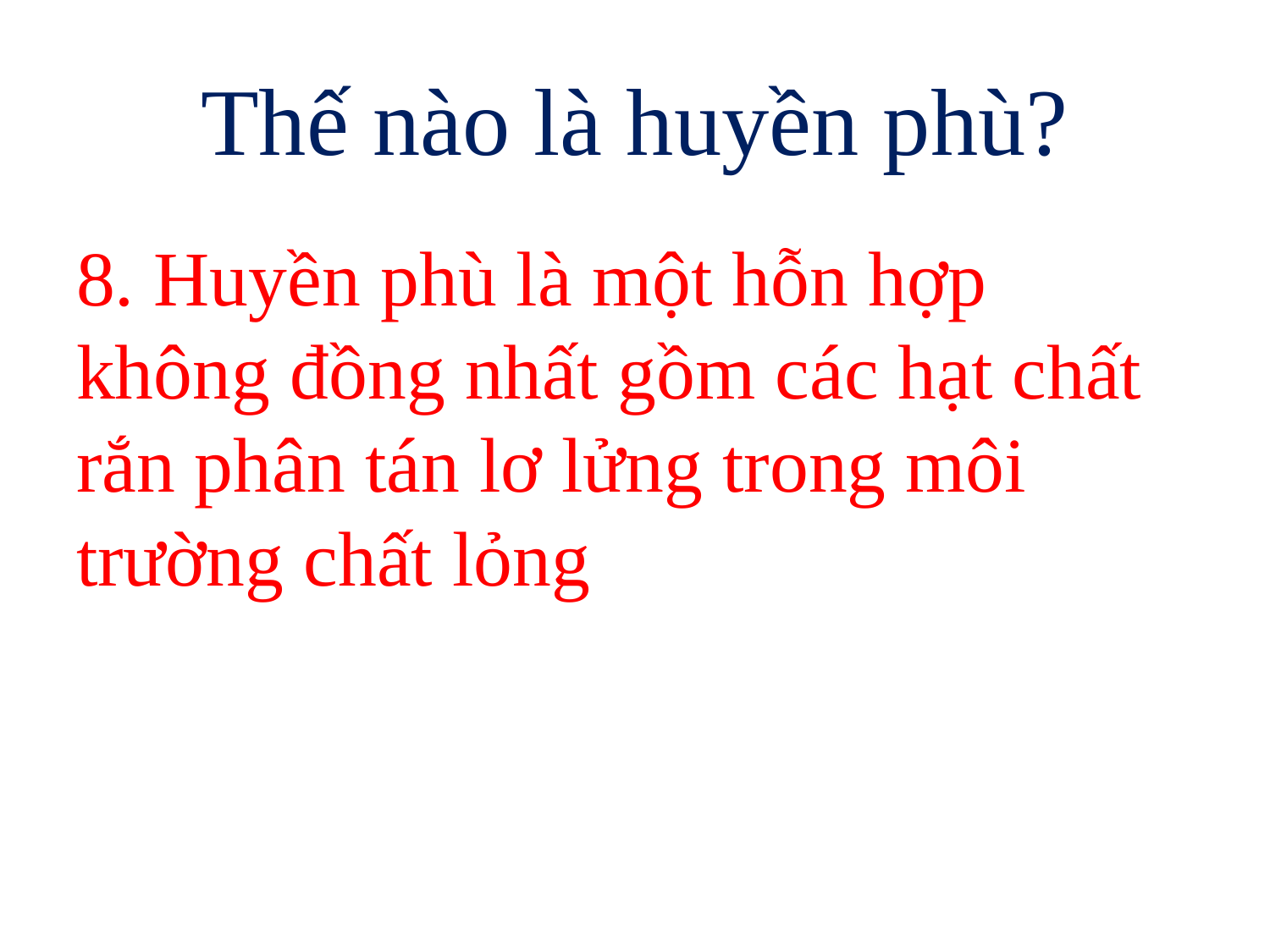

# Thế nào là huyền phù?
8. Huyền phù là một hỗn hợp không đồng nhất gồm các hạt chất rắn phân tán lơ lửng trong môi trường chất lỏng